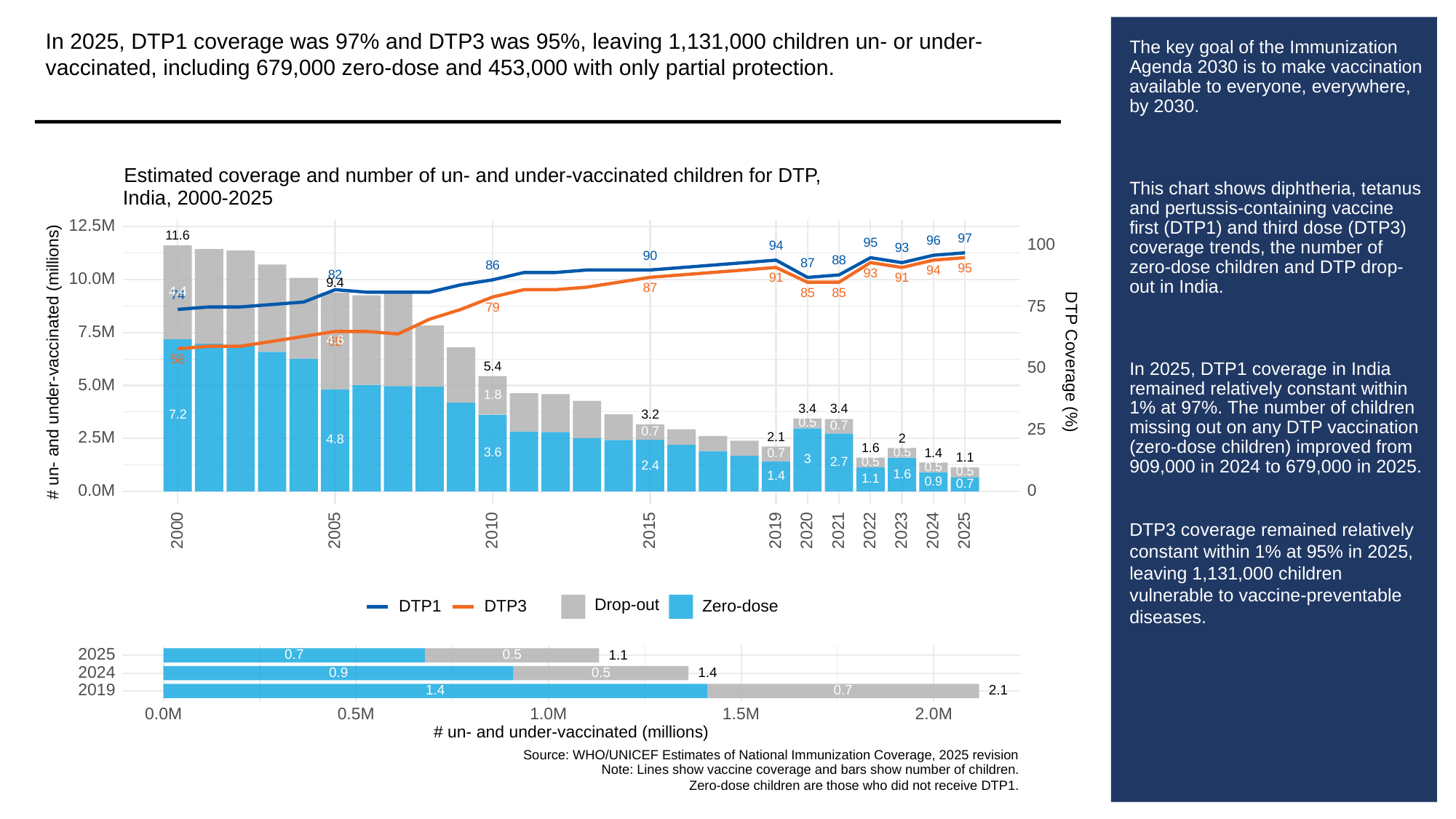

In 2025, DTP1 coverage was 97% and DTP3 was 95%, leaving 1,131,000 children un- or under-vaccinated, including 679,000 zero-dose and 453,000 with only partial protection.
# The key goal of the Immunization Agenda 2030 is to make vaccination available to everyone, everywhere, by 2030.

This chart shows diphtheria, tetanus and pertussis-containing vaccine first (DTP1) and third dose (DTP3) coverage trends, the number of zero-dose children and DTP drop-out in India.

In 2025, DTP1 coverage in India remained relatively constant within 1% at 97%. The number of children missing out on any DTP vaccination (zero-dose children) improved from 909,000 in 2024 to 679,000 in 2025.

DTP3 coverage remained relatively constant within 1% at 95% in 2025, leaving 1,131,000 children vulnerable to vaccine-preventable diseases.

Estimated coverage and number of un- and under-vaccinated children for DTP,
India, 2000-2025

12.5M

11.6
97
96
95
100
94
93

90

88

87
86
95

94
93
82
10.0M
91
91

9.4

87
4.4
85
85
74

75
79

7.5M

4.6
65

# un- and under-vaccinated (millions)
DTP Coverage (%)
58

5.4
50

5.0M

1.8

3.4
3.4
3.2
7.2

0.5

0.7
25

0.7

2.5M
2.1

2
4.8

1.6

0.5

3.6
1.4
0.7

1.1
3

0.5

2.7
2.4

0.5

0.5

1.6
1.4

1.1
0.9

0.7
0.0M
0

2023
2000
2005
2010
2015
2019
2020
2021
2022
2024
2025

Drop-out
DTP3
Zero-dose
DTP1

2025
0.7
0.5
1.1

2024
0.9
0.5
1.4

2019
0.7
1.4
2.1

0.0M
0.5M
1.0M
1.5M
2.0M
# un- and under-vaccinated (millions)
Source: WHO/UNICEF Estimates of National Immunization Coverage, 2025 revision
Note: Lines show vaccine coverage and bars show number of children.
Zero-dose children are those who did not receive DTP1.